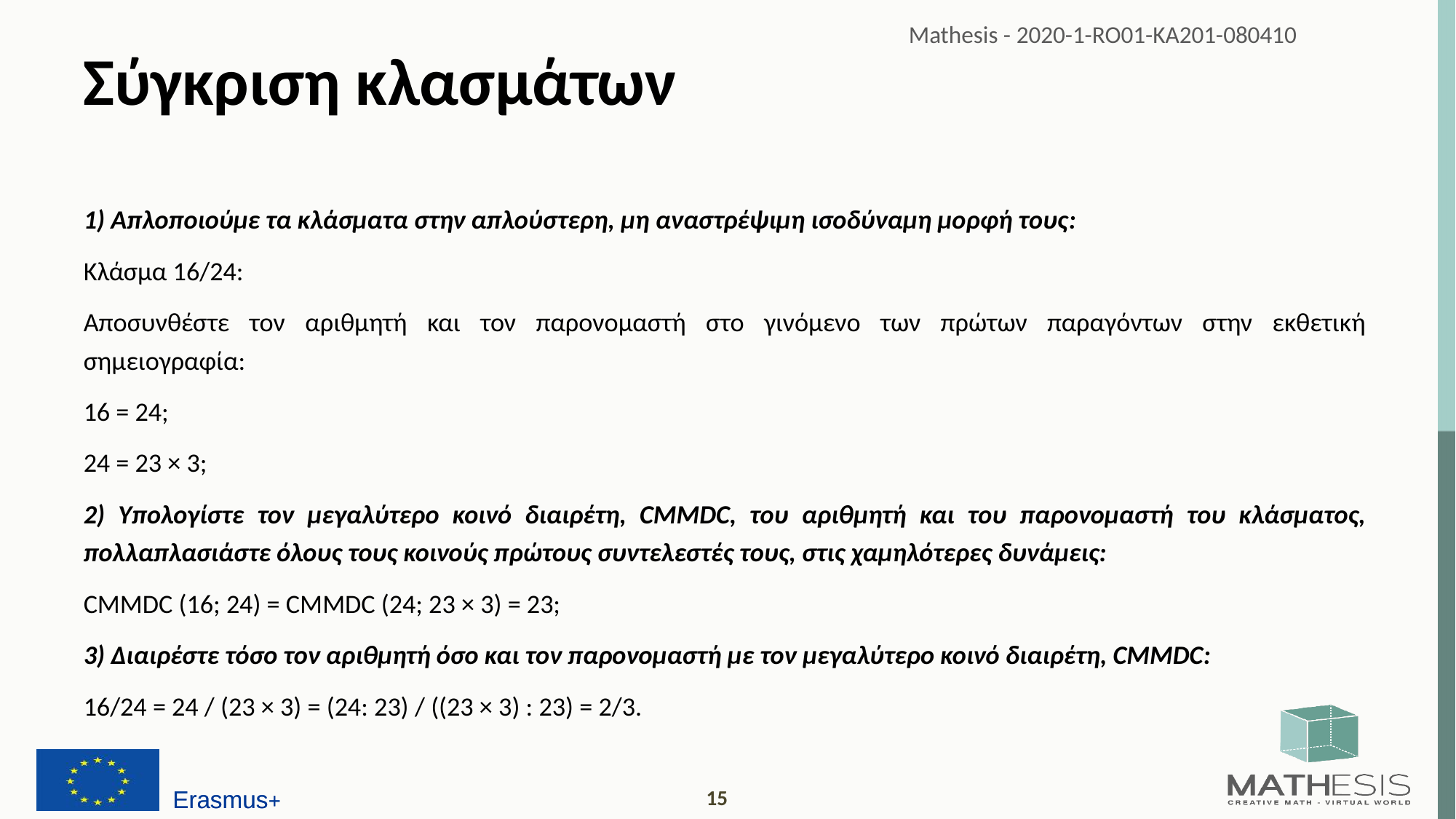

# Σύγκριση κλασμάτων

1) Απλοποιούμε τα κλάσματα στην απλούστερη, μη αναστρέψιμη ισοδύναμη μορφή τους:
Κλάσμα 16/24:
Αποσυνθέστε τον αριθμητή και τον παρονομαστή στο γινόμενο των πρώτων παραγόντων στην εκθετική σημειογραφία:
16 = 24;
24 = 23 × 3;
2) Υπολογίστε τον μεγαλύτερο κοινό διαιρέτη, CMMDC, του αριθμητή και του παρονομαστή του κλάσματος, πολλαπλασιάστε όλους τους κοινούς πρώτους συντελεστές τους, στις χαμηλότερες δυνάμεις:
CMMDC (16; 24) = CMMDC (24; 23 × 3) = 23;
3) Διαιρέστε τόσο τον αριθμητή όσο και τον παρονομαστή με τον μεγαλύτερο κοινό διαιρέτη, CMMDC:
16/24 = 24 / (23 × 3) = (24: 23) / ((23 × 3) : 23) = 2/3.